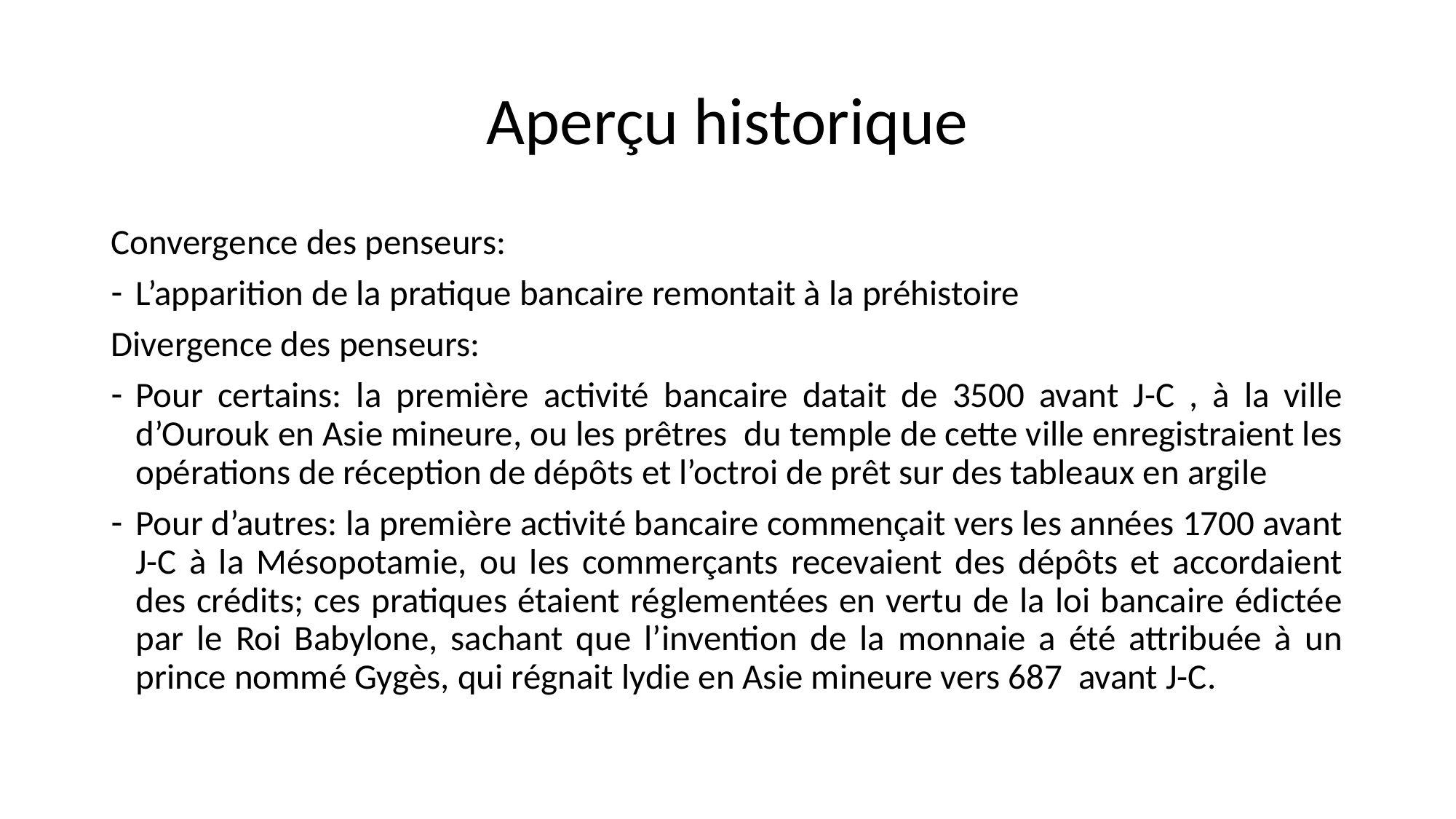

# Aperçu historique
Convergence des penseurs:
L’apparition de la pratique bancaire remontait à la préhistoire
Divergence des penseurs:
Pour certains: la première activité bancaire datait de 3500 avant J-C , à la ville d’Ourouk en Asie mineure, ou les prêtres  du temple de cette ville enregistraient les opérations de réception de dépôts et l’octroi de prêt sur des tableaux en argile
Pour d’autres: la première activité bancaire commençait vers les années 1700 avant J-C à la Mésopotamie, ou les commerçants recevaient des dépôts et accordaient des crédits; ces pratiques étaient réglementées en vertu de la loi bancaire édictée par le Roi Babylone, sachant que l’invention de la monnaie a été attribuée à un prince nommé Gygès, qui régnait lydie en Asie mineure vers 687  avant J-C.